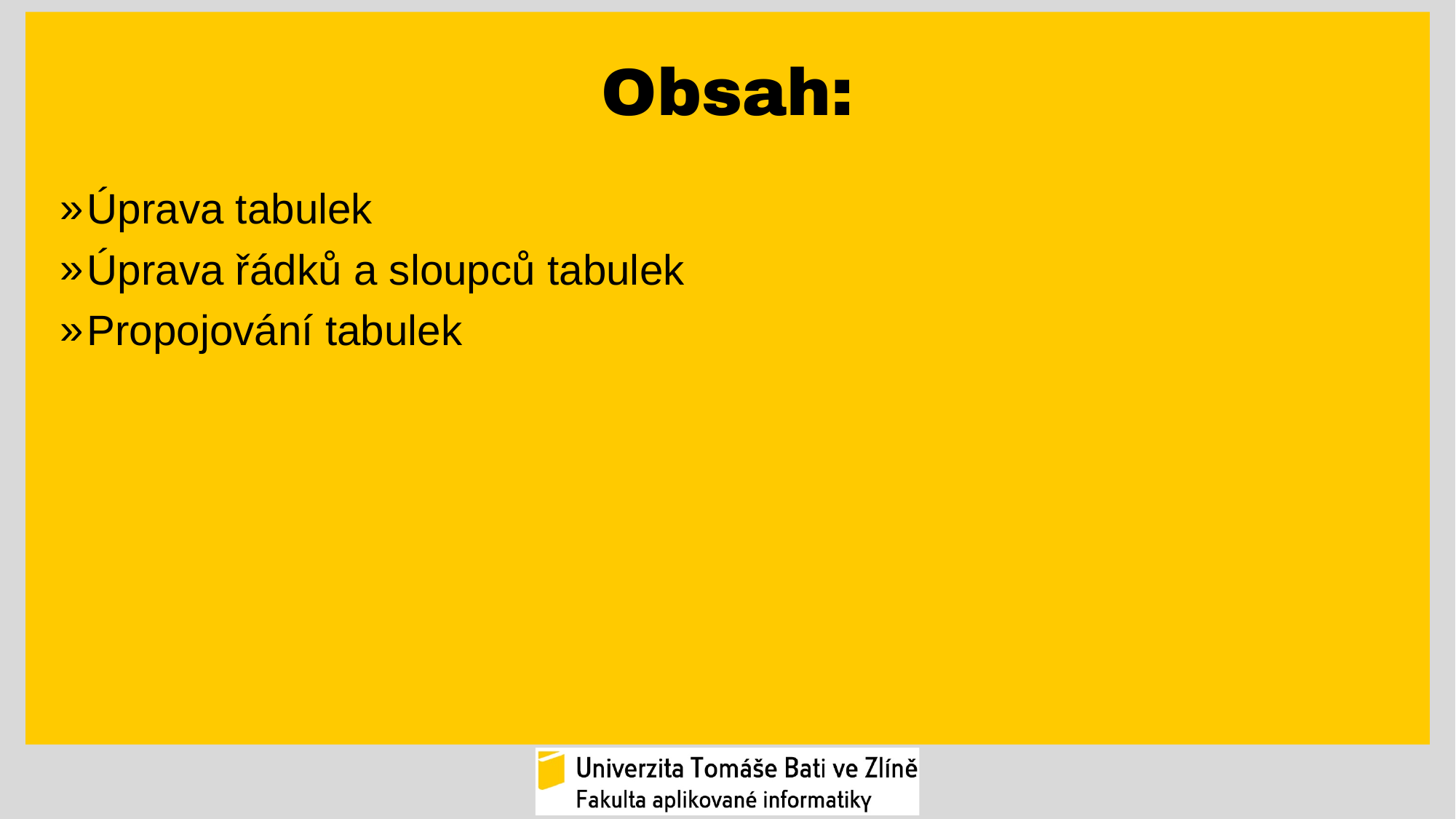

# Obsah:
Úprava tabulek
Úprava řádků a sloupců tabulek
Propojování tabulek